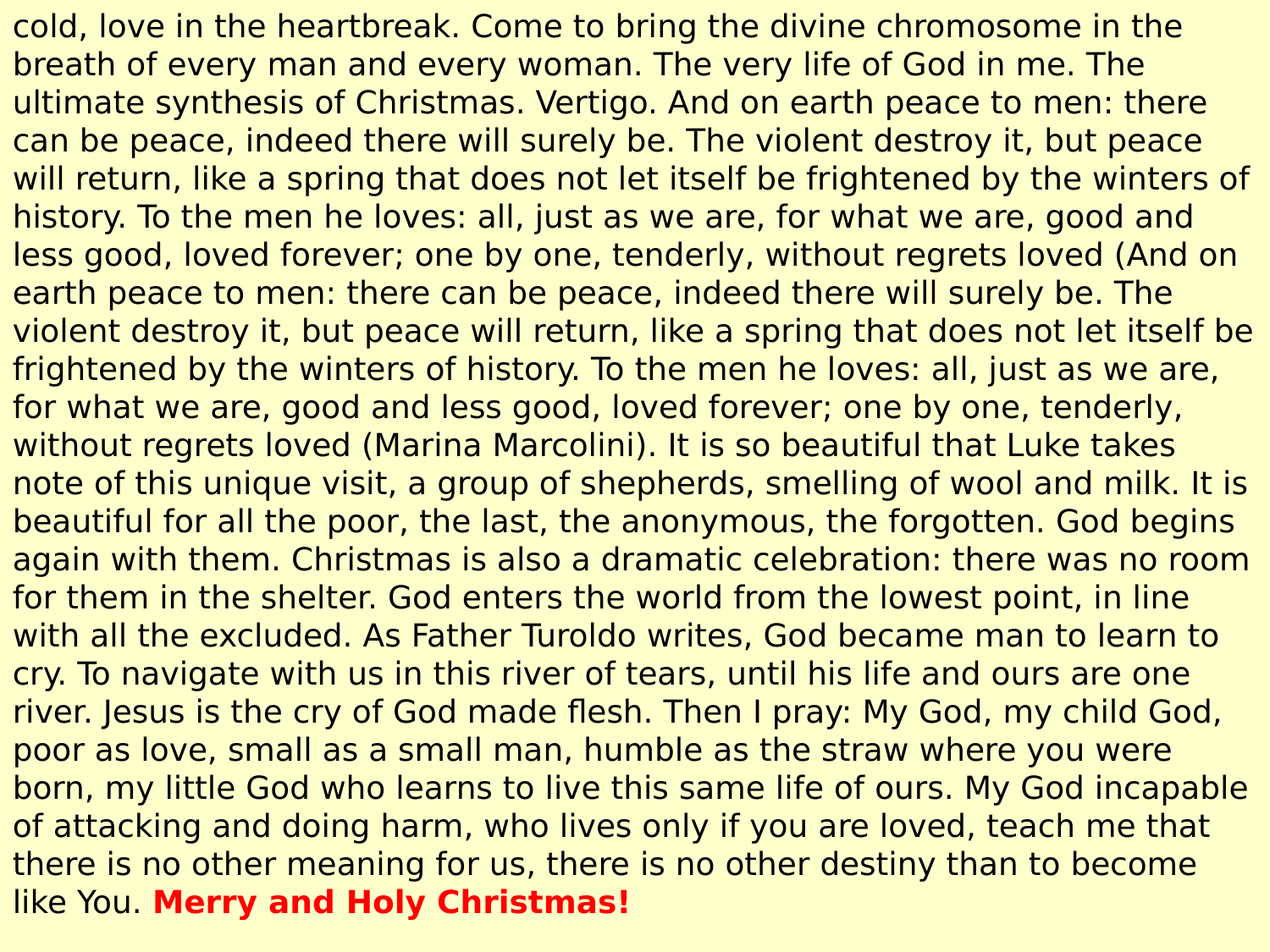

cold, love in the heartbreak. Come to bring the divine chromosome in the breath of every man and every woman. The very life of God in me. The ultimate synthesis of Christmas. Vertigo. And on earth peace to men: there can be peace, indeed there will surely be. The violent destroy it, but peace will return, like a spring that does not let itself be frightened by the winters of history. To the men he loves: all, just as we are, for what we are, good and less good, loved forever; one by one, tenderly, without regrets loved (And on earth peace to men: there can be peace, indeed there will surely be. The violent destroy it, but peace will return, like a spring that does not let itself be frightened by the winters of history. To the men he loves: all, just as we are, for what we are, good and less good, loved forever; one by one, tenderly, without regrets loved (Marina Marcolini). It is so beautiful that Luke takes note of this unique visit, a group of shepherds, smelling of wool and milk. It is beautiful for all the poor, the last, the anonymous, the forgotten. God begins again with them. Christmas is also a dramatic celebration: there was no room for them in the shelter. God enters the world from the lowest point, in line with all the excluded. As Father Turoldo writes, God became man to learn to cry. To navigate with us in this river of tears, until his life and ours are one river. Jesus is the cry of God made flesh. Then I pray: My God, my child God, poor as love, small as a small man, humble as the straw where you were born, my little God who learns to live this same life of ours. My God incapable of attacking and doing harm, who lives only if you are loved, teach me that there is no other meaning for us, there is no other destiny than to become like You. Merry and Holy Christmas!